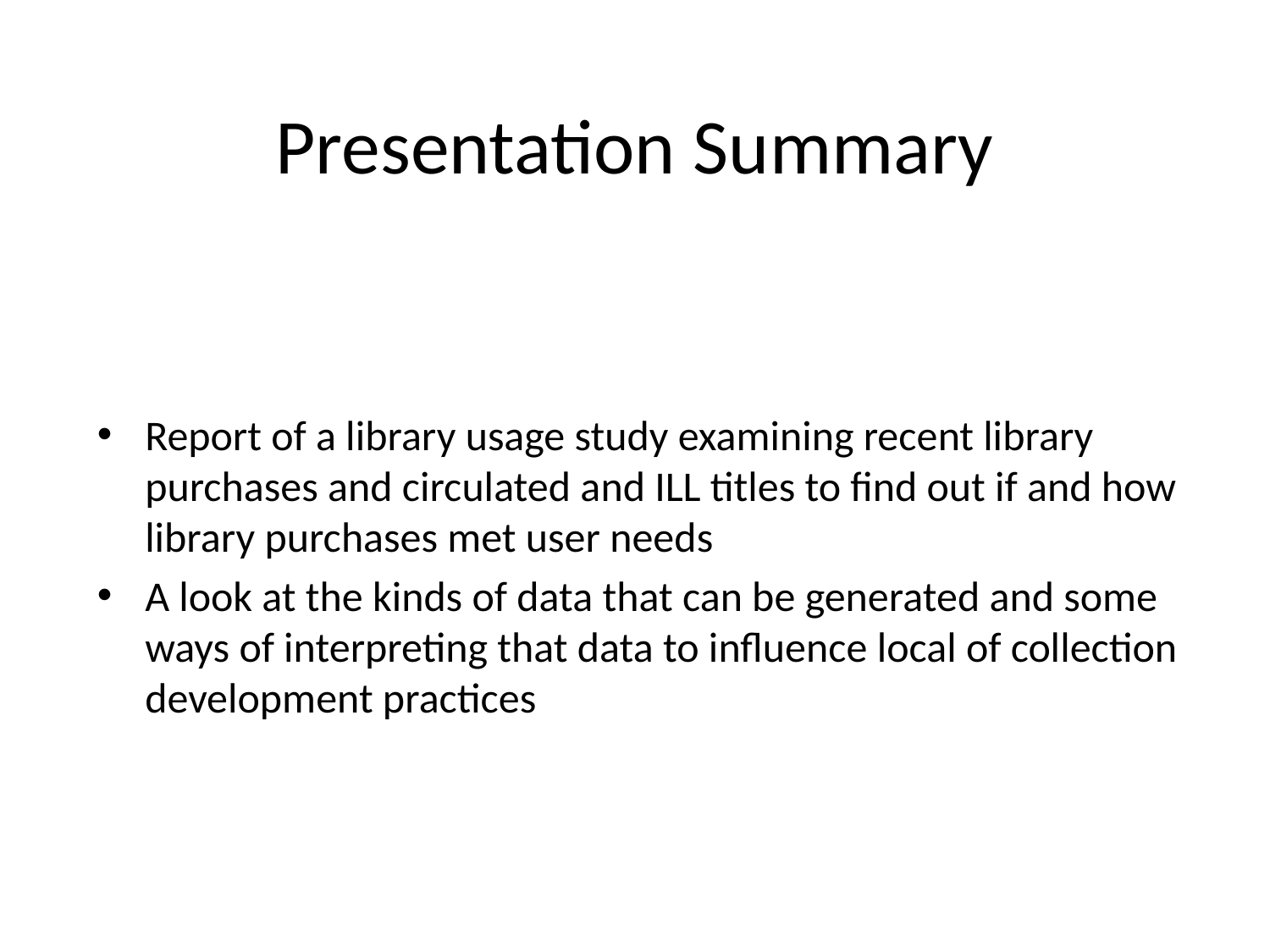

# Presentation Summary
Report of a library usage study examining recent library purchases and circulated and ILL titles to find out if and how library purchases met user needs
A look at the kinds of data that can be generated and some ways of interpreting that data to influence local of collection development practices
2